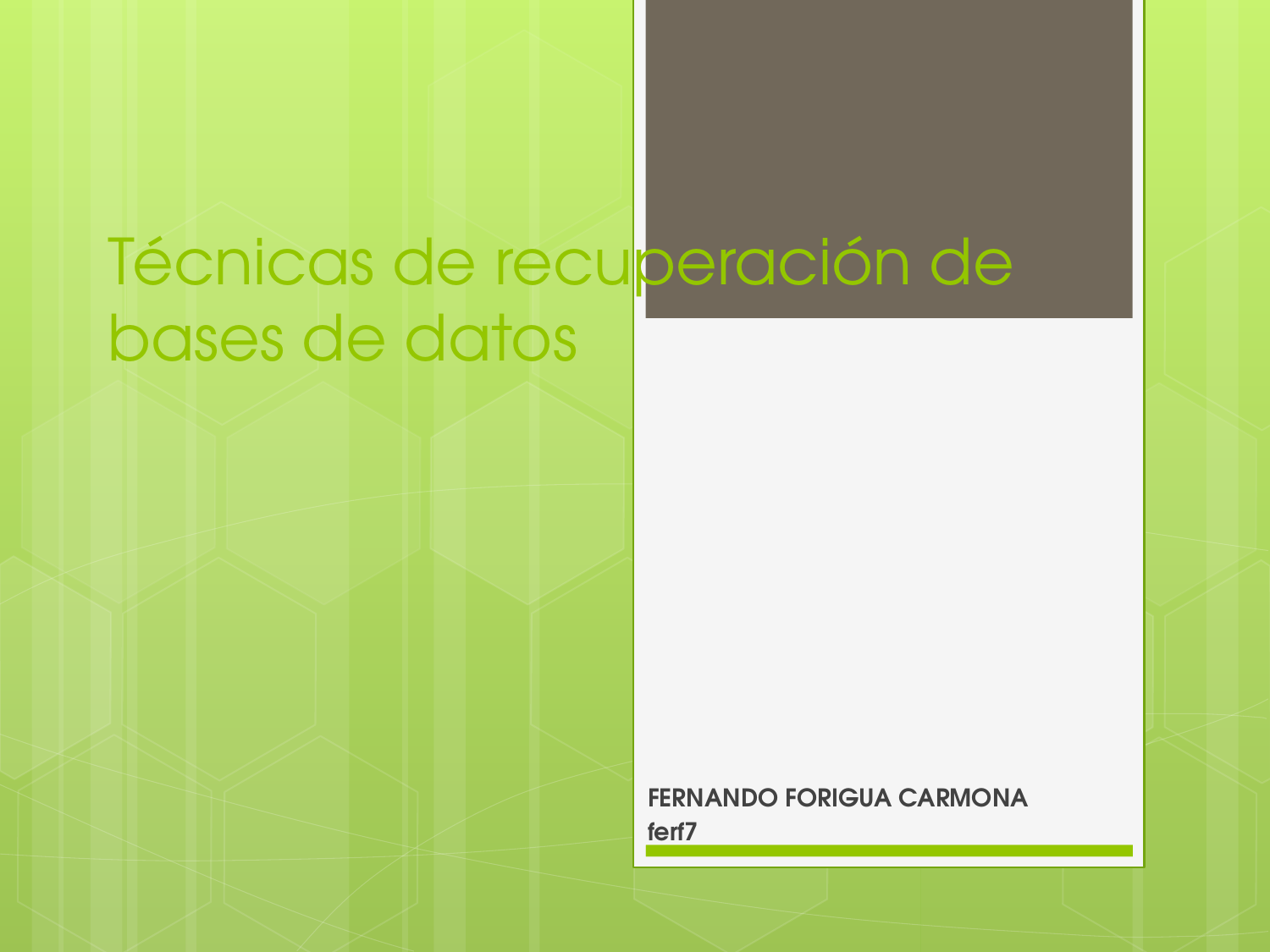

# Técnicas de recuperación de bases de datos
FERNANDO FORIGUA CARMONA
ferf7